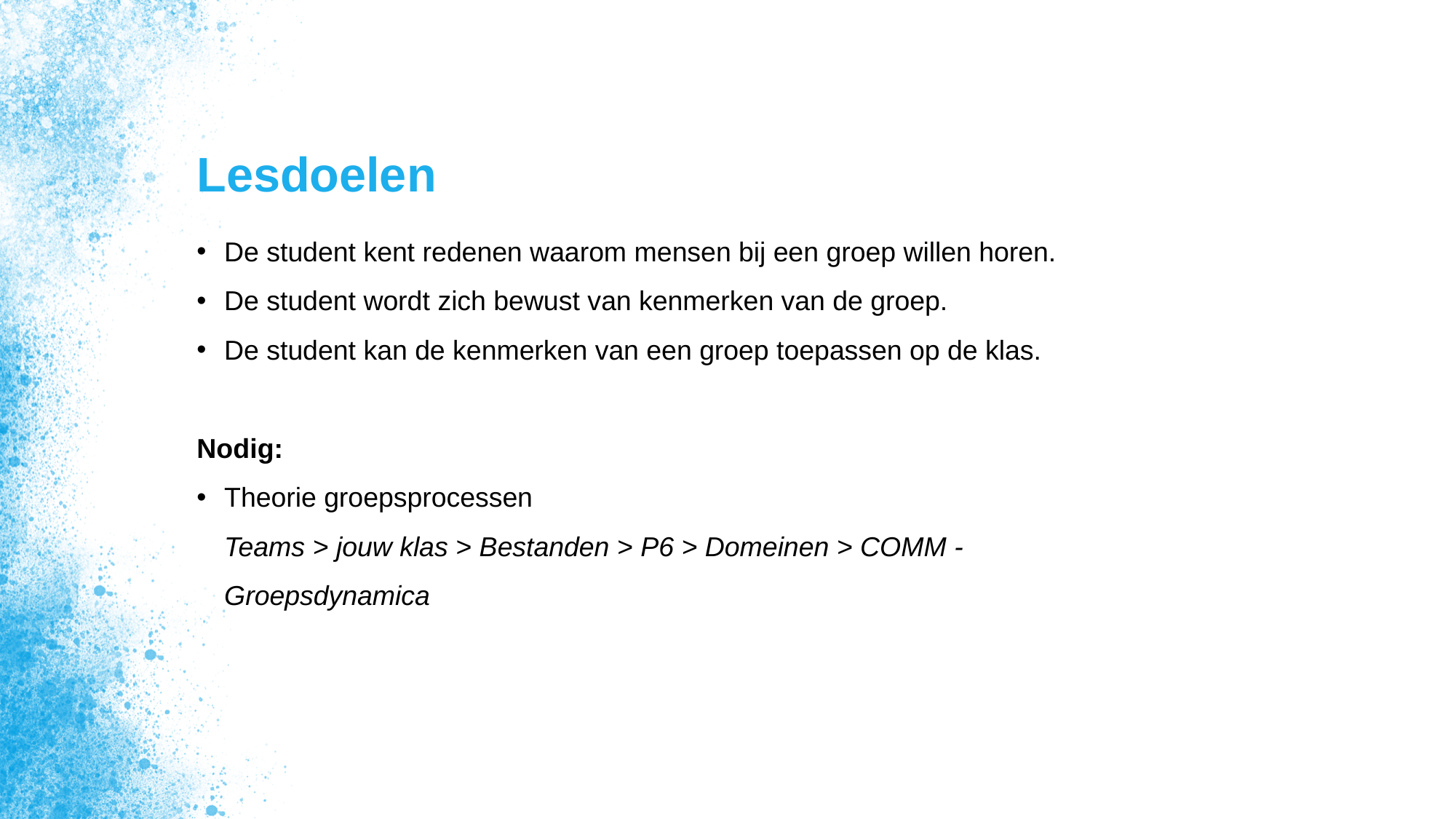

# Lesdoelen
De student kent redenen waarom mensen bij een groep willen horen.
De student wordt zich bewust van kenmerken van de groep.
De student kan de kenmerken van een groep toepassen op de klas.
Nodig:
Theorie groepsprocessen
Teams > jouw klas > Bestanden > P6 > Domeinen > COMM - Groepsdynamica